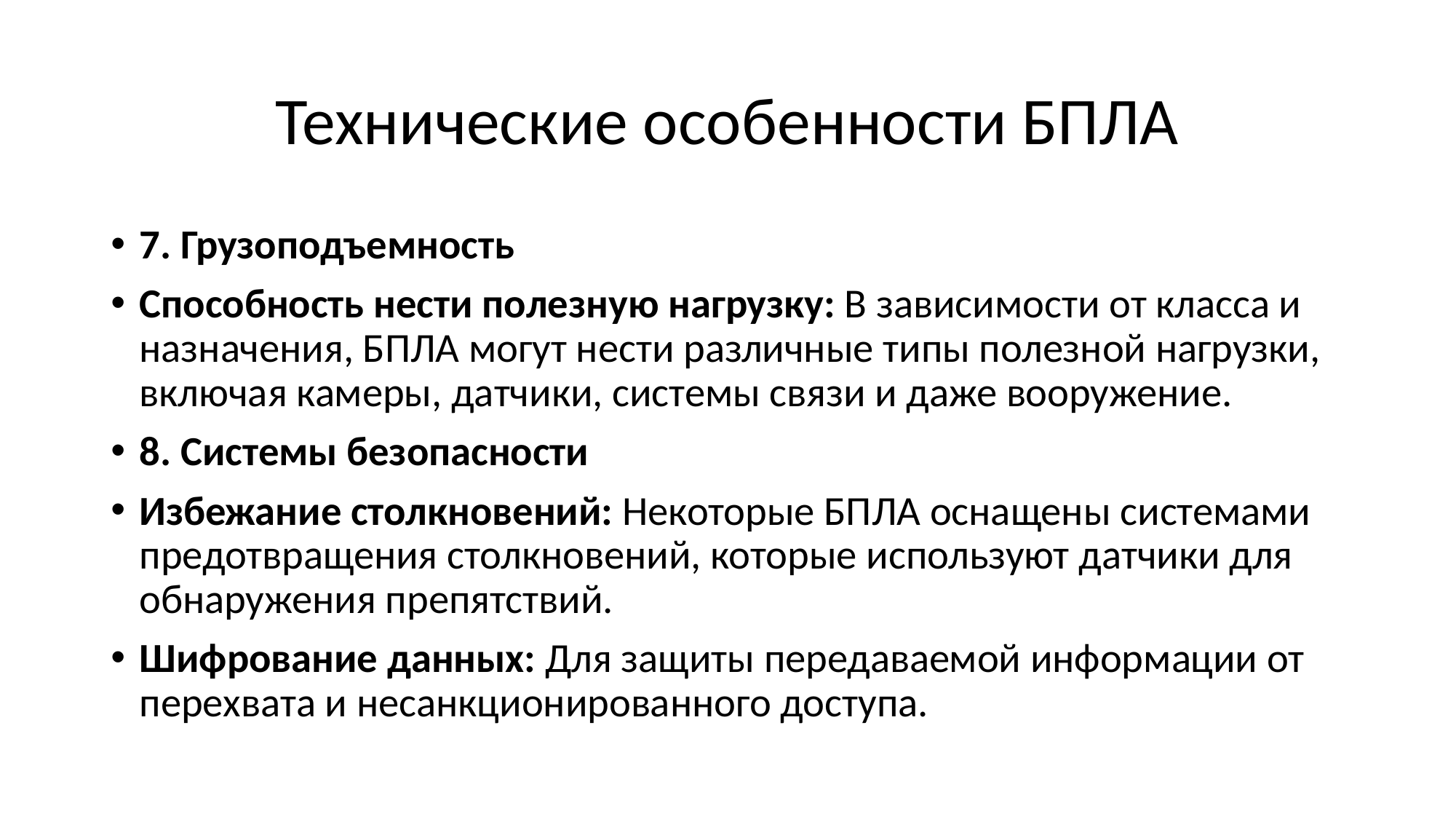

# Технические особенности БПЛА
7. Грузоподъемность
Способность нести полезную нагрузку: В зависимости от класса и назначения, БПЛА могут нести различные типы полезной нагрузки, включая камеры, датчики, системы связи и даже вооружение.
8. Системы безопасности
Избежание столкновений: Некоторые БПЛА оснащены системами предотвращения столкновений, которые используют датчики для обнаружения препятствий.
Шифрование данных: Для защиты передаваемой информации от перехвата и несанкционированного доступа.